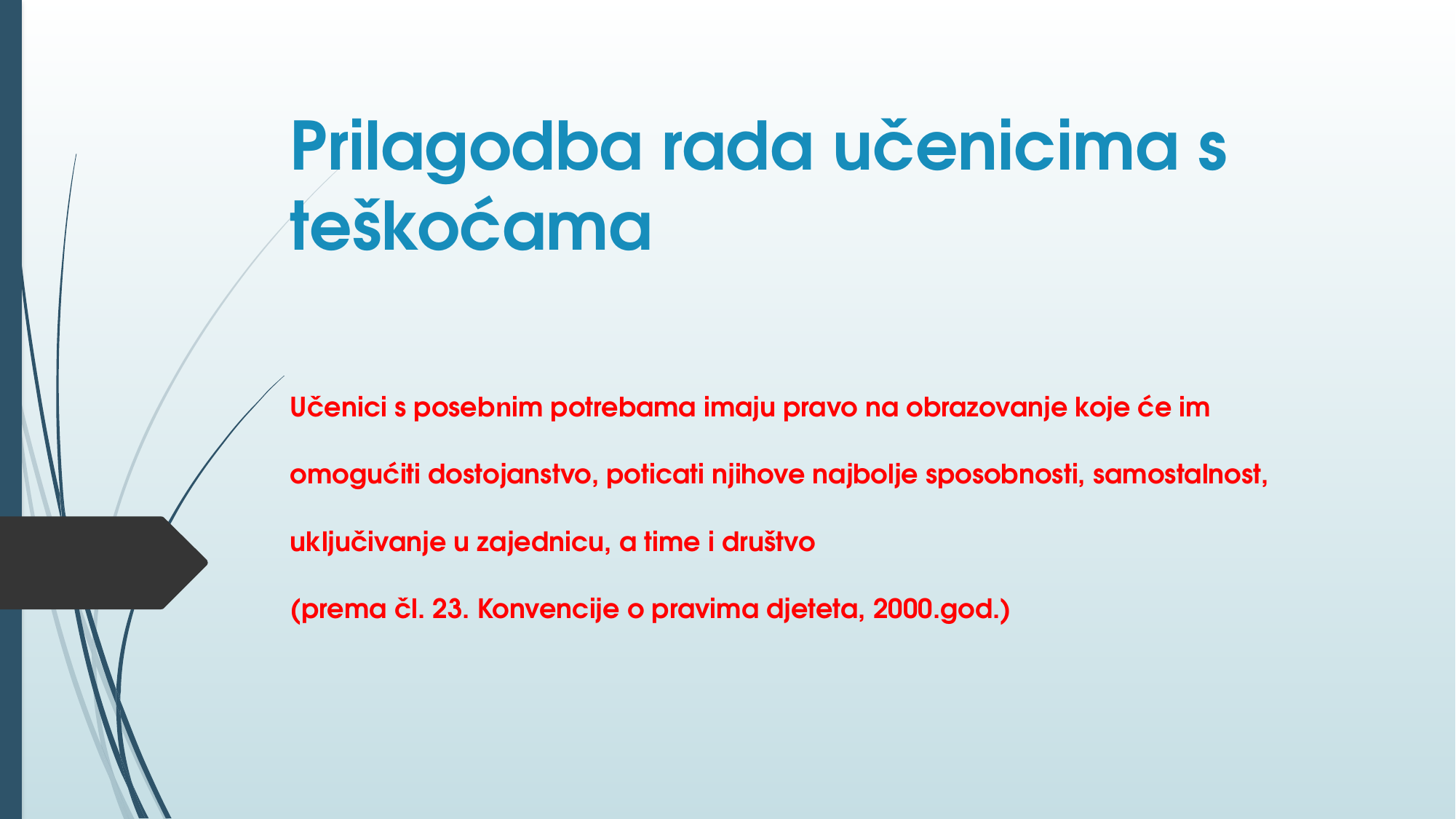

# Prilagodba rada učenicima s teškoćama
Učenici s posebnim potrebama imaju pravo na obrazovanje koje će im omogućiti dostojanstvo, poticati njihove najbolje sposobnosti, samostalnost, uključivanje u zajednicu, a time i društvo
(prema čl. 23. Konvencije o pravima djeteta, 2000.god.)